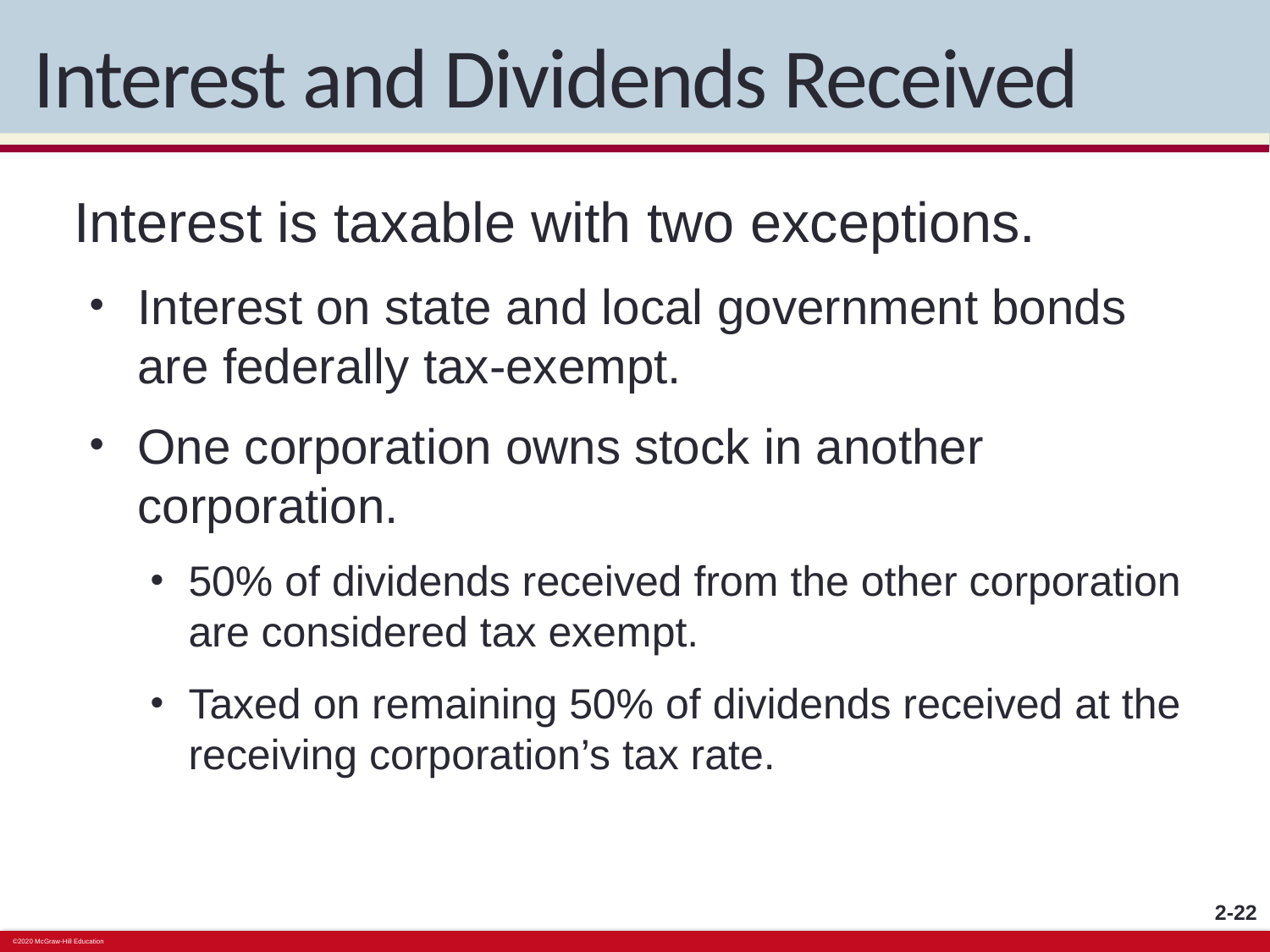

# Interest and Dividends Received
Interest is taxable with two exceptions.
Interest on state and local government bonds are federally tax-exempt.
One corporation owns stock in another corporation.
50% of dividends received from the other corporation are considered tax exempt.
Taxed on remaining 50% of dividends received at the receiving corporation’s tax rate.